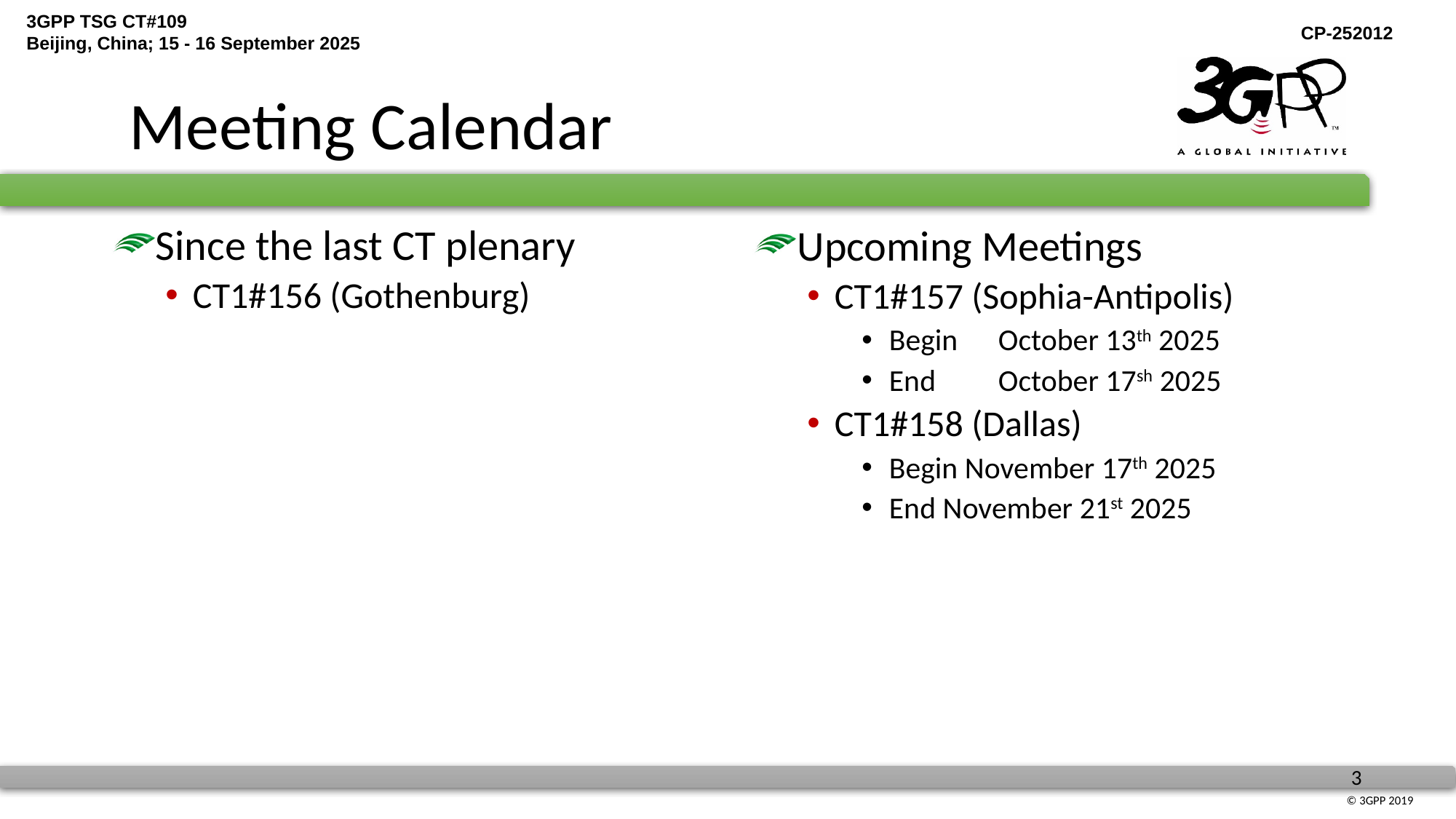

# Meeting Calendar
Since the last CT plenary
CT1#156 (Gothenburg)

Upcoming Meetings
CT1#157 (Sophia-Antipolis)
Begin	October 13th 2025
End	October 17sh 2025
CT1#158 (Dallas)
Begin November 17th 2025
End November 21st 2025